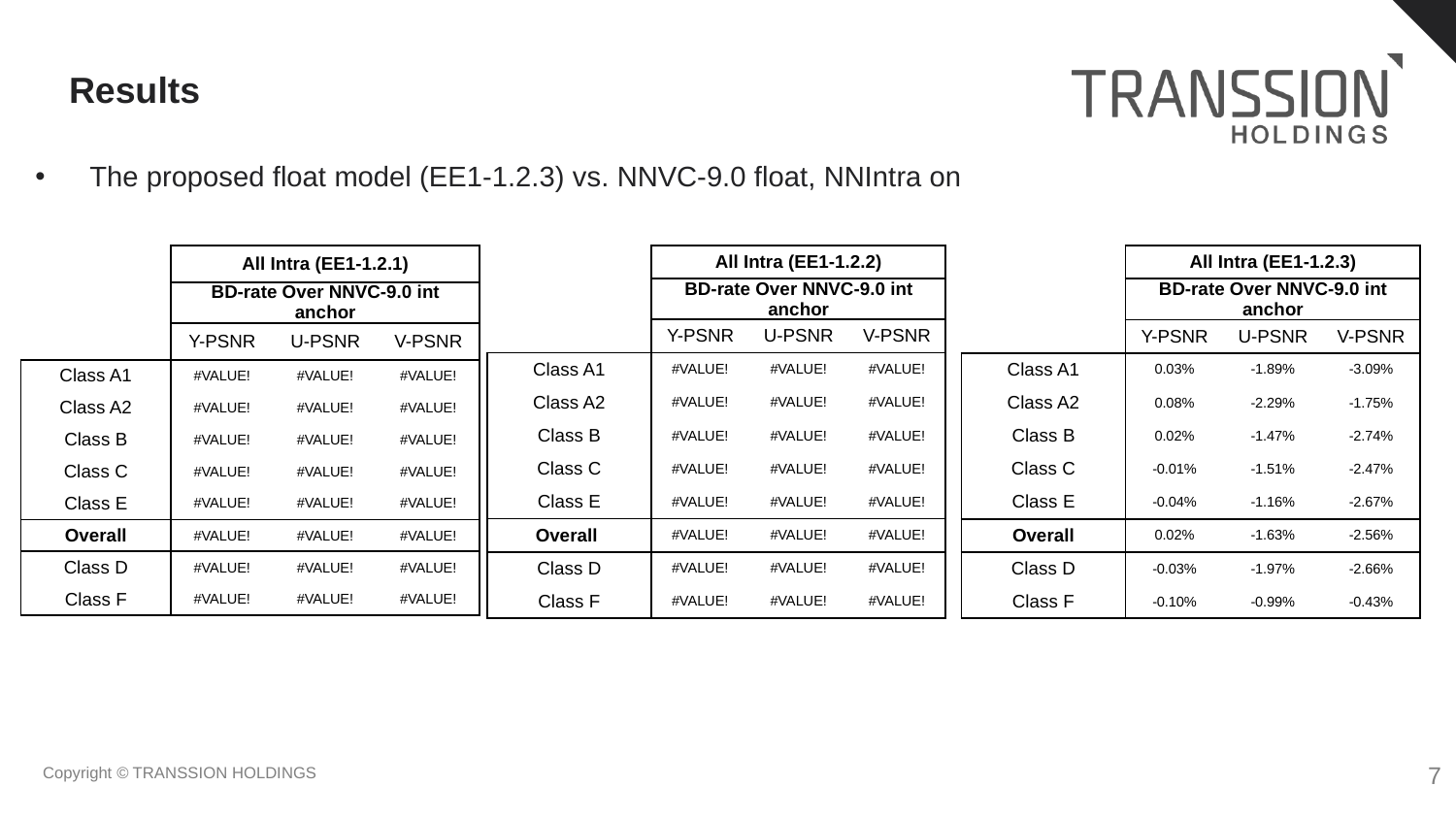

# Results
The proposed float model (EE1-1.2.3) vs. NNVC-9.0 float, NNIntra on

|  | All Intra (EE1-1.2.2) |  |  |
| --- | --- | --- | --- |
|  | BD-rate Over NNVC-9.0 int anchor |  |  |
|  | Y-PSNR | U-PSNR | V-PSNR |
| Class A1 | #VALUE! | #VALUE! | #VALUE! |
| Class A2 | #VALUE! | #VALUE! | #VALUE! |
| Class B | #VALUE! | #VALUE! | #VALUE! |
| Class C | #VALUE! | #VALUE! | #VALUE! |
| Class E | #VALUE! | #VALUE! | #VALUE! |
| Overall | #VALUE! | #VALUE! | #VALUE! |
| Class D | #VALUE! | #VALUE! | #VALUE! |
| Class F | #VALUE! | #VALUE! | #VALUE! |
|  | All Intra (EE1-1.2.1) |  |  |
| --- | --- | --- | --- |
|  | BD-rate Over NNVC-9.0 int anchor |  |  |
|  | Y-PSNR | U-PSNR | V-PSNR |
| Class A1 | #VALUE! | #VALUE! | #VALUE! |
| Class A2 | #VALUE! | #VALUE! | #VALUE! |
| Class B | #VALUE! | #VALUE! | #VALUE! |
| Class C | #VALUE! | #VALUE! | #VALUE! |
| Class E | #VALUE! | #VALUE! | #VALUE! |
| Overall | #VALUE! | #VALUE! | #VALUE! |
| Class D | #VALUE! | #VALUE! | #VALUE! |
| Class F | #VALUE! | #VALUE! | #VALUE! |
|  | All Intra (EE1-1.2.3) |  |  |
| --- | --- | --- | --- |
|  | BD-rate Over NNVC-9.0 int anchor |  |  |
|  | Y-PSNR | U-PSNR | V-PSNR |
| Class A1 | 0.03% | -1.89% | -3.09% |
| Class A2 | 0.08% | -2.29% | -1.75% |
| Class B | 0.02% | -1.47% | -2.74% |
| Class C | -0.01% | -1.51% | -2.47% |
| Class E | -0.04% | -1.16% | -2.67% |
| Overall | 0.02% | -1.63% | -2.56% |
| Class D | -0.03% | -1.97% | -2.66% |
| Class F | -0.10% | -0.99% | -0.43% |
7